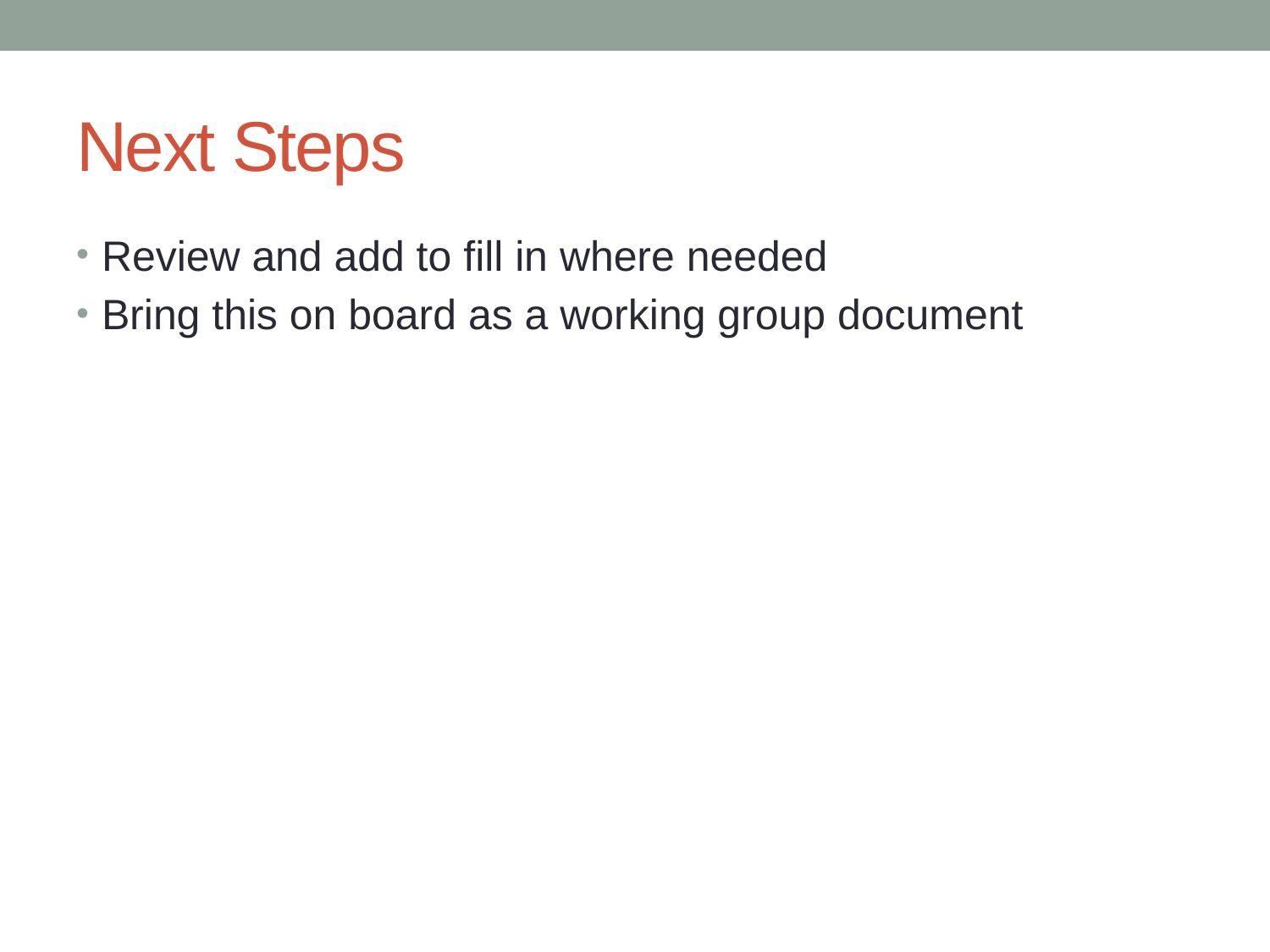

# Next Steps
Review and add to fill in where needed
Bring this on board as a working group document